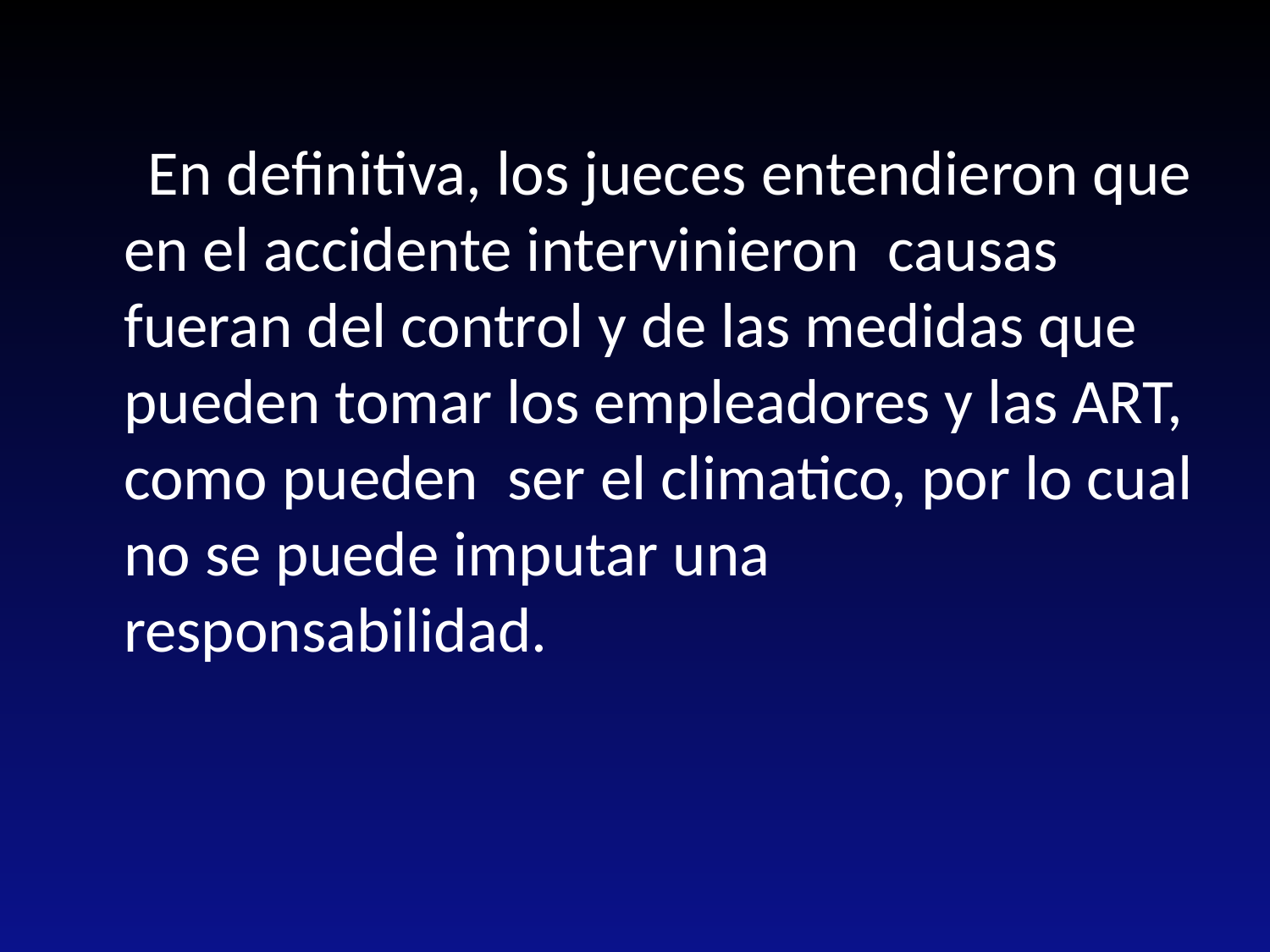

En definitiva, los jueces entendieron que en el accidente intervinieron  causas fueran del control y de las medidas que pueden tomar los empleadores y las ART, como pueden  ser el climatico, por lo cual no se puede imputar una responsabilidad.